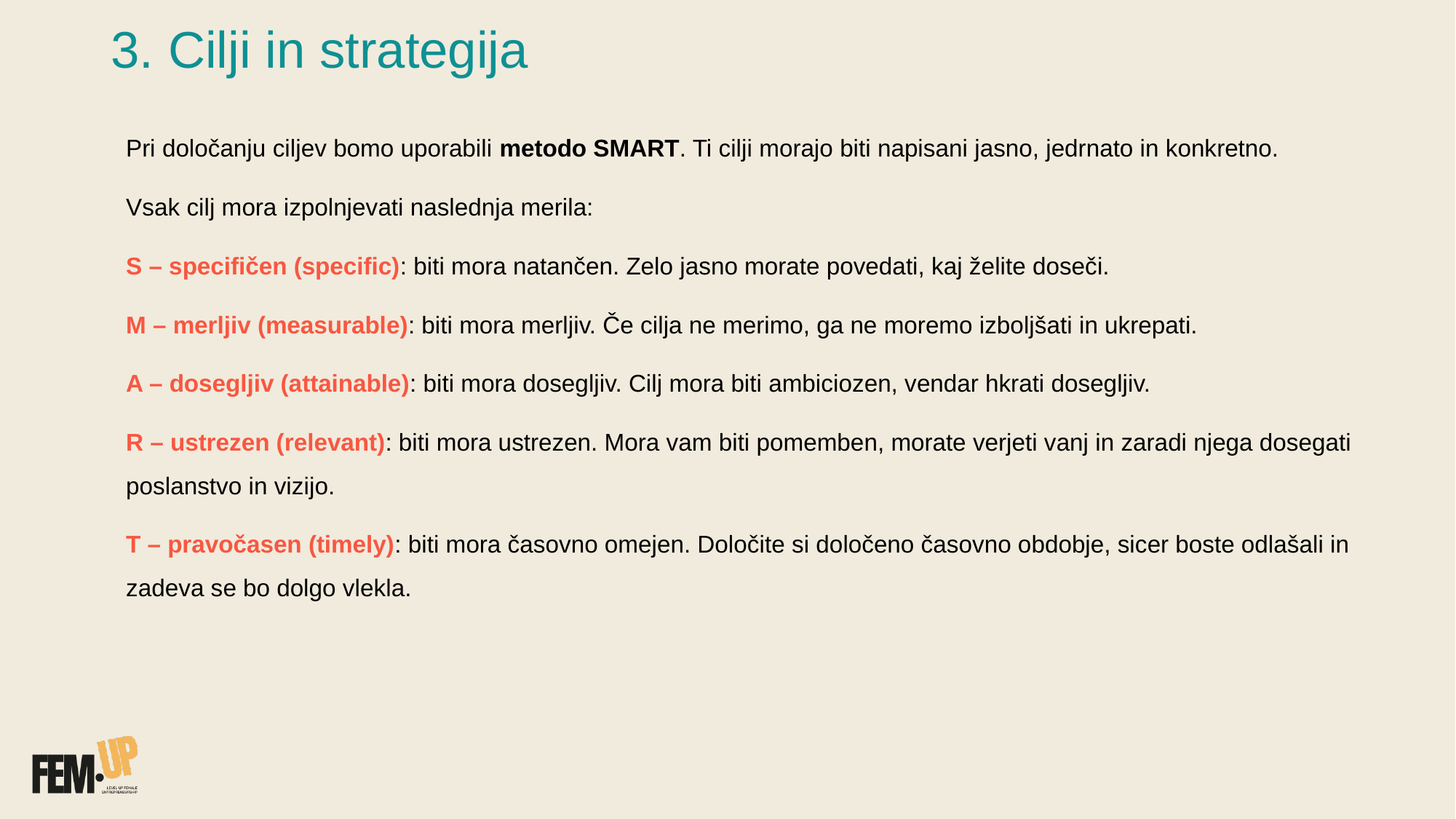

3. Cilji in strategija
Pri določanju ciljev bomo uporabili metodo SMART. Ti cilji morajo biti napisani jasno, jedrnato in konkretno.
Vsak cilj mora izpolnjevati naslednja merila:
S – specifičen (specific): biti mora natančen. Zelo jasno morate povedati, kaj želite doseči.
M – merljiv (measurable): biti mora merljiv. Če cilja ne merimo, ga ne moremo izboljšati in ukrepati.
A – dosegljiv (attainable): biti mora dosegljiv. Cilj mora biti ambiciozen, vendar hkrati dosegljiv.
R – ustrezen (relevant): biti mora ustrezen. Mora vam biti pomemben, morate verjeti vanj in zaradi njega dosegati poslanstvo in vizijo.
T – pravočasen (timely): biti mora časovno omejen. Določite si določeno časovno obdobje, sicer boste odlašali in zadeva se bo dolgo vlekla.